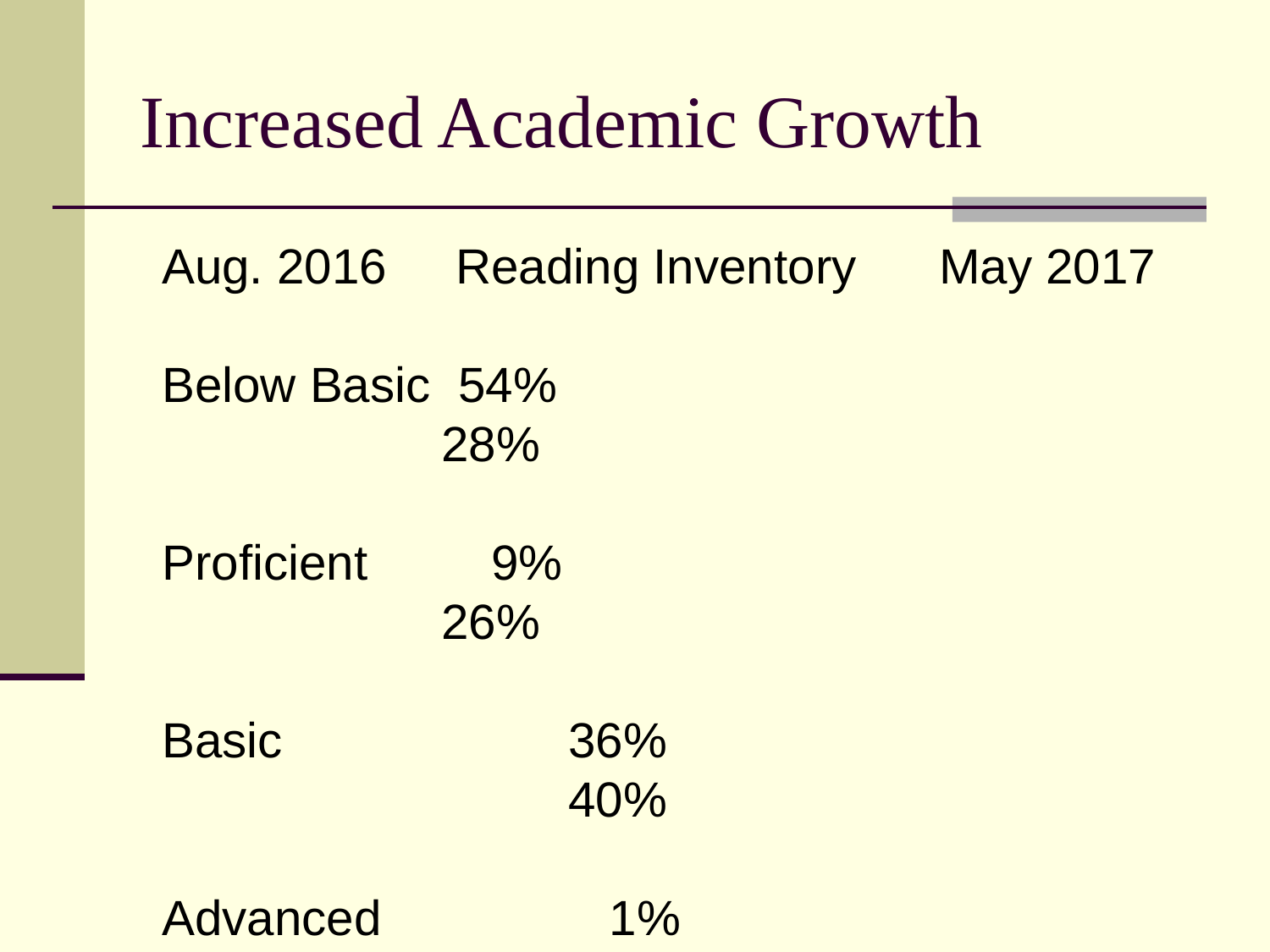

# Increased Academic Growth
Aug. 2016     Reading Inventory      May 2017

Below Basic  54%							28%

Proficient         9%							26%

Basic			36%							40%

Advanced		   1%							  6%